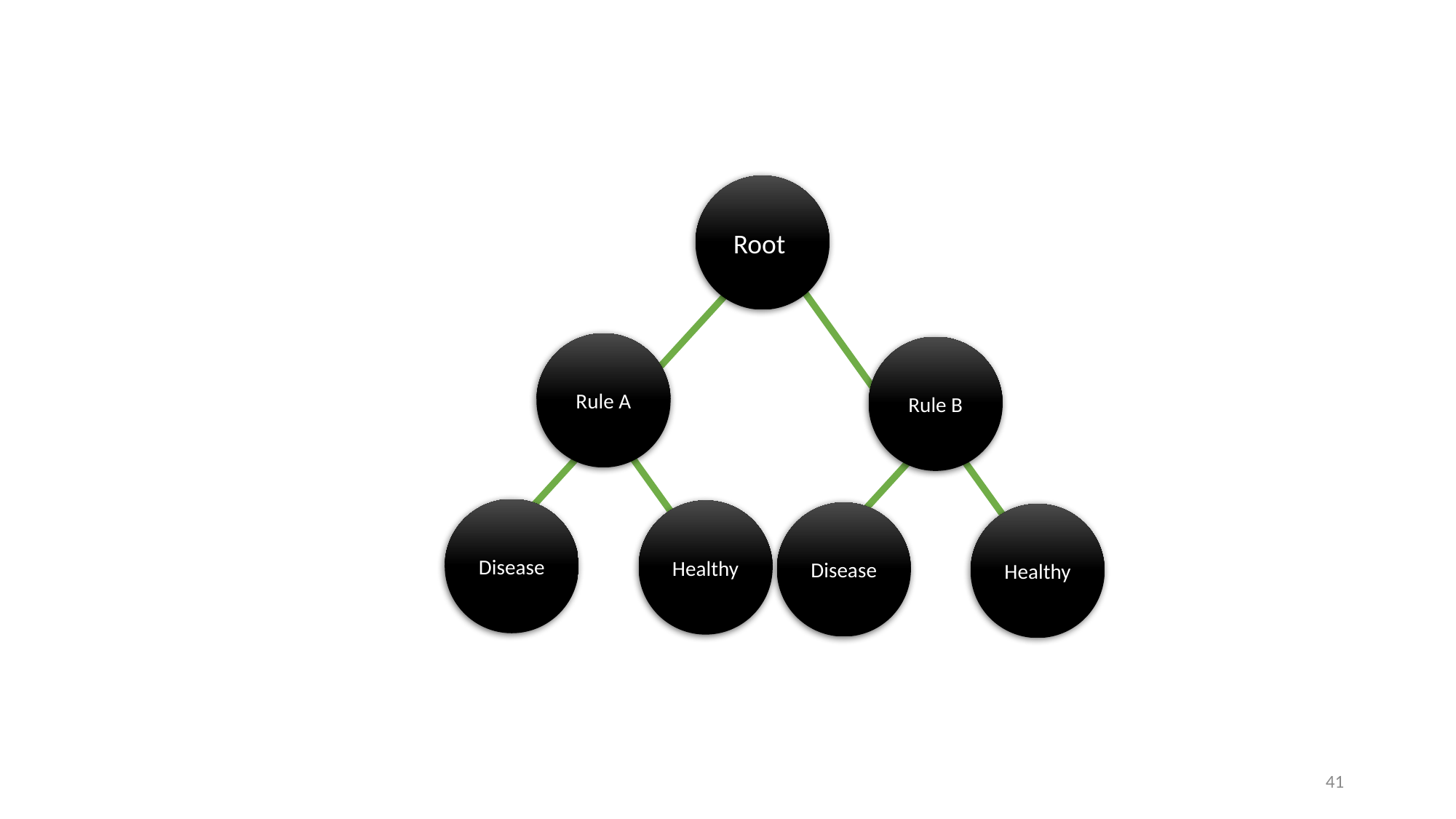

#

Root
Rule A
Rule B
Disease
Healthy
Disease
Healthy
41